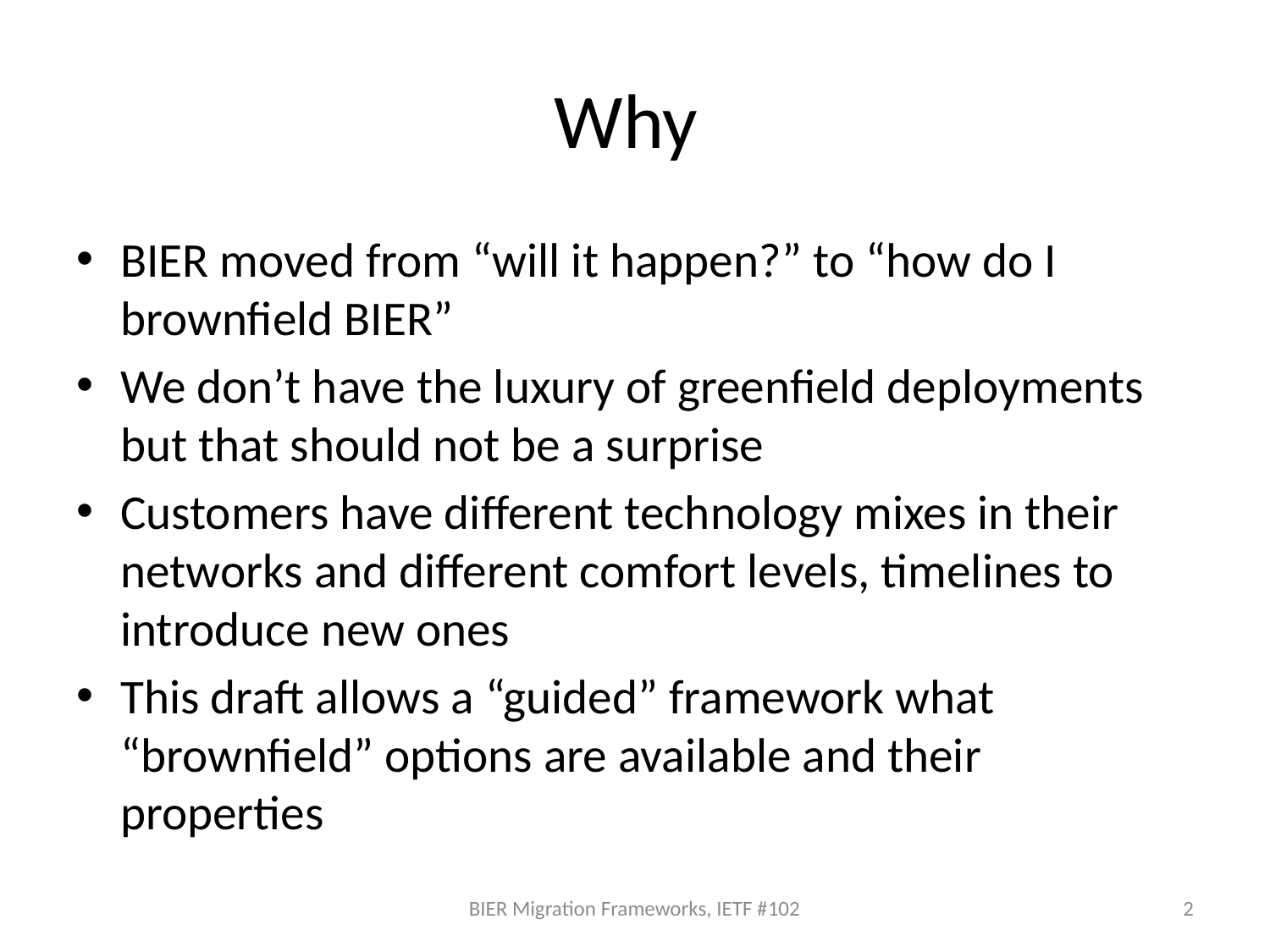

# Why
BIER moved from “will it happen?” to “how do I brownfield BIER”
We don’t have the luxury of greenfield deployments but that should not be a surprise
Customers have different technology mixes in their networks and different comfort levels, timelines to introduce new ones
This draft allows a “guided” framework what “brownfield” options are available and their properties

BIER Migration Frameworks, IETF #102
2